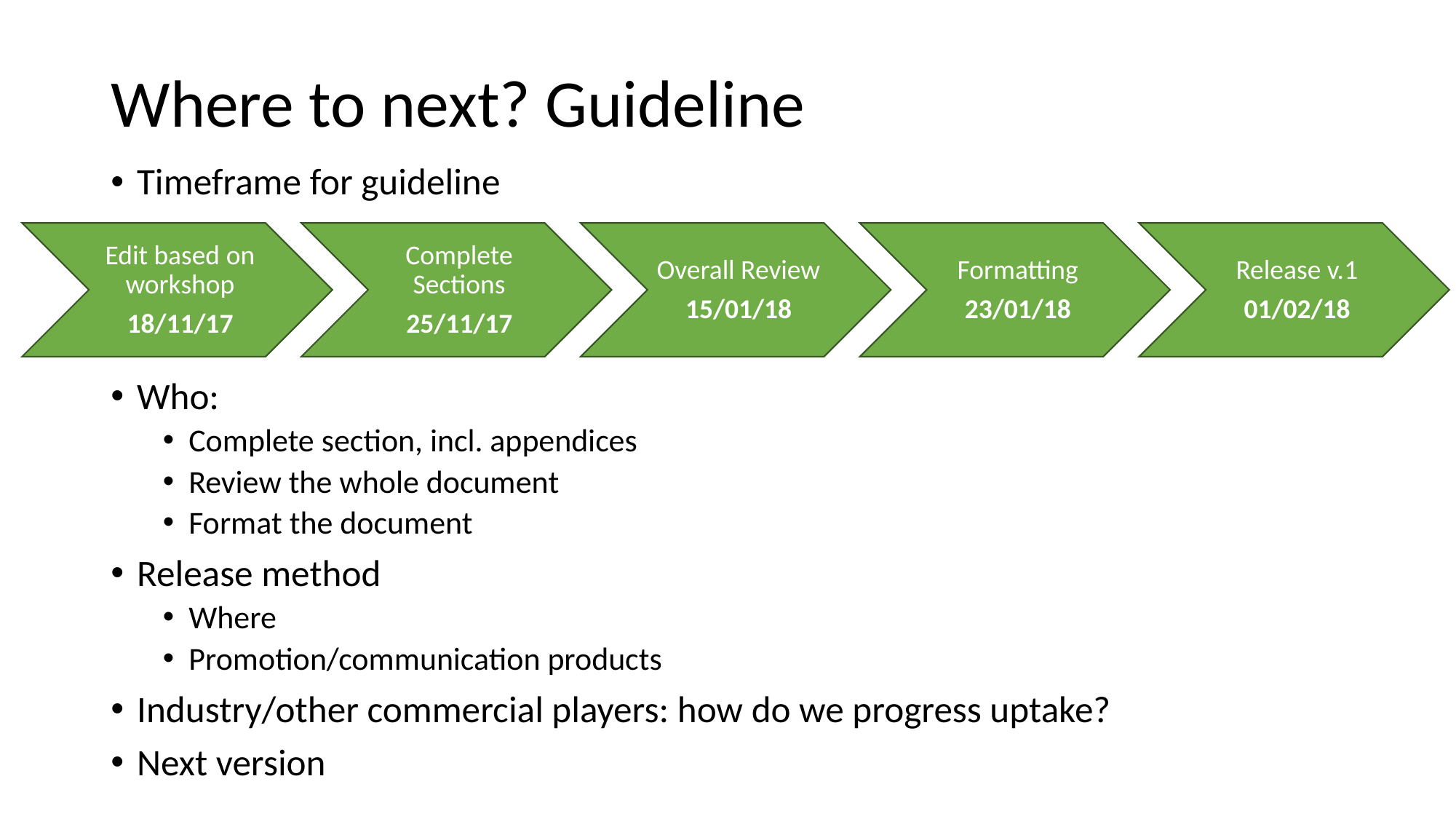

# Where to next? Guideline
Edit based on workshop
18/11/17
Complete Sections
25/11/17
Overall Review
15/01/18
Formatting
23/01/18
Release v.1
01/02/18
Timeframe for guideline

Who:
Complete section, incl. appendices
Review the whole document
Format the document
Release method
Where
Promotion/communication products
Industry/other commercial players: how do we progress uptake?
Next version